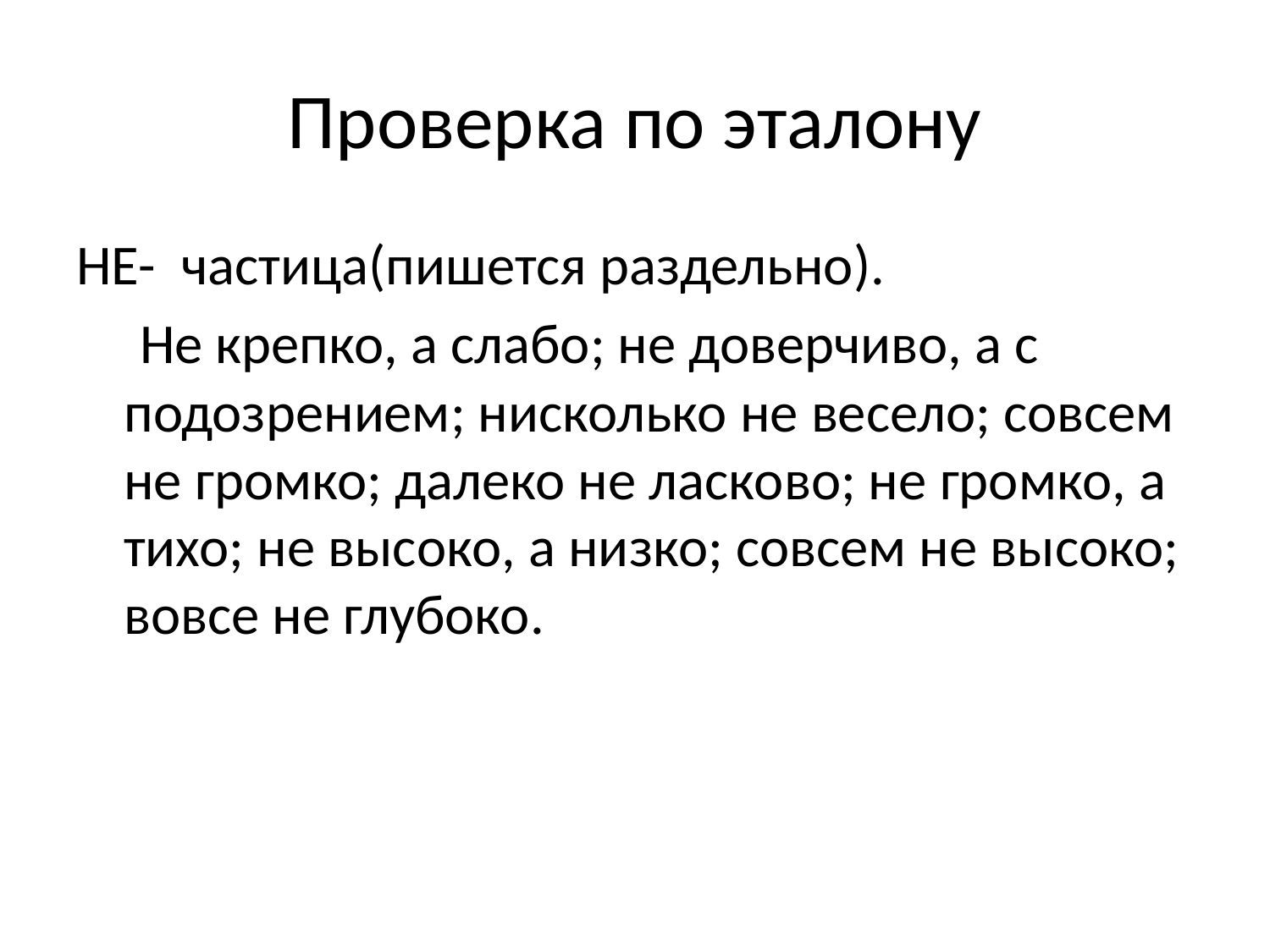

# Проверка по эталону
НЕ-  частица(пишется раздельно).
     Не крепко, а слабо; не доверчиво, а с подозрением; нисколько не весело; совсем не громко; далеко не ласково; не громко, а тихо; не высоко, а низко; совсем не высоко; вовсе не глубоко.